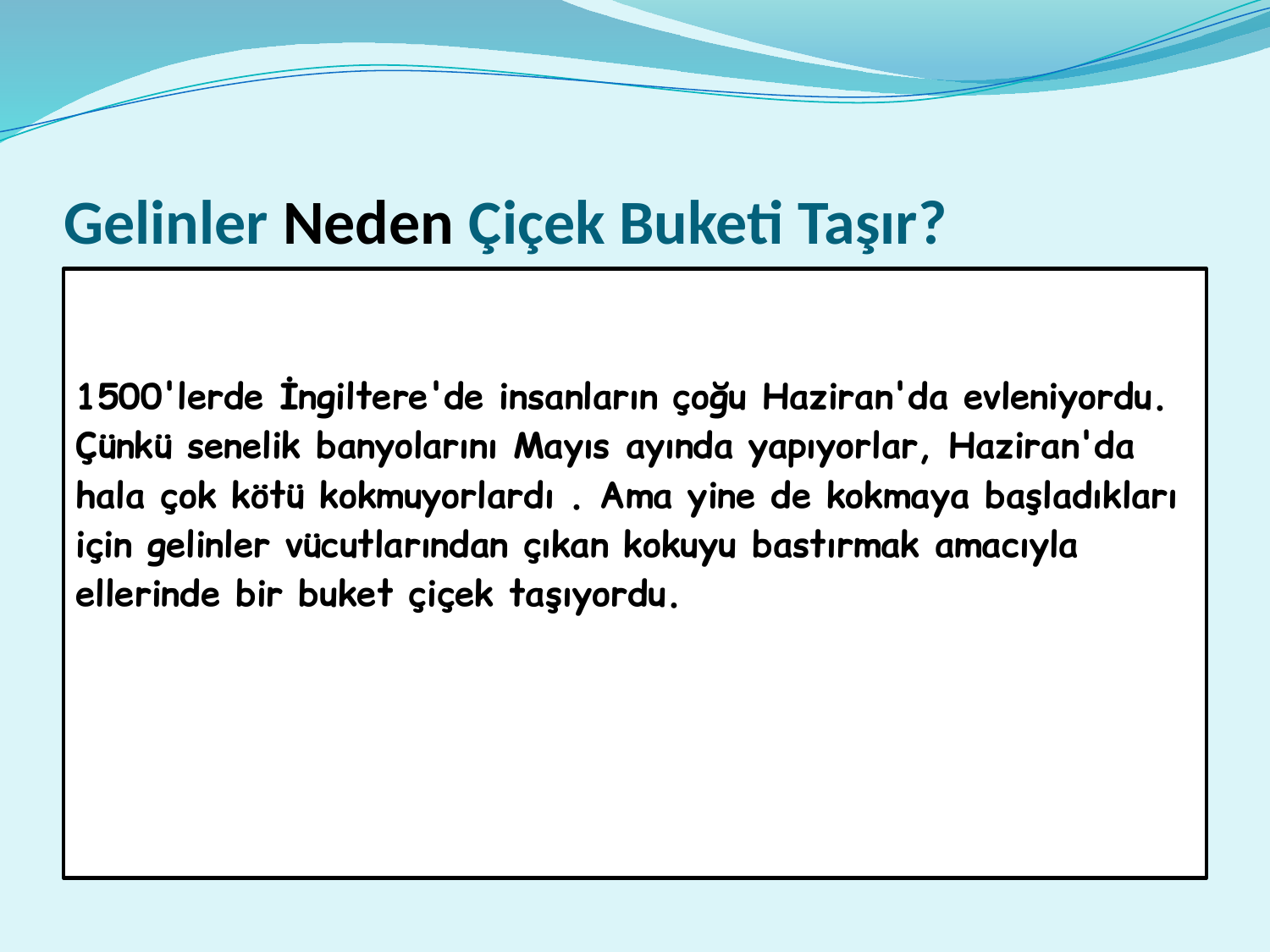

# Gelinler Neden Çiçek Buketi Taşır?

1500'lerde İngiltere'de insanların çoğu Haziran'da evleniyordu.
Çünkü senelik banyolarını Mayıs ayında yapıyorlar, Haziran'da
hala çok kötü kokmuyorlardı . Ama yine de kokmaya başladıkları
için gelinler vücutlarından çıkan kokuyu bastırmak amacıyla
ellerinde bir buket çiçek taşıyordu.